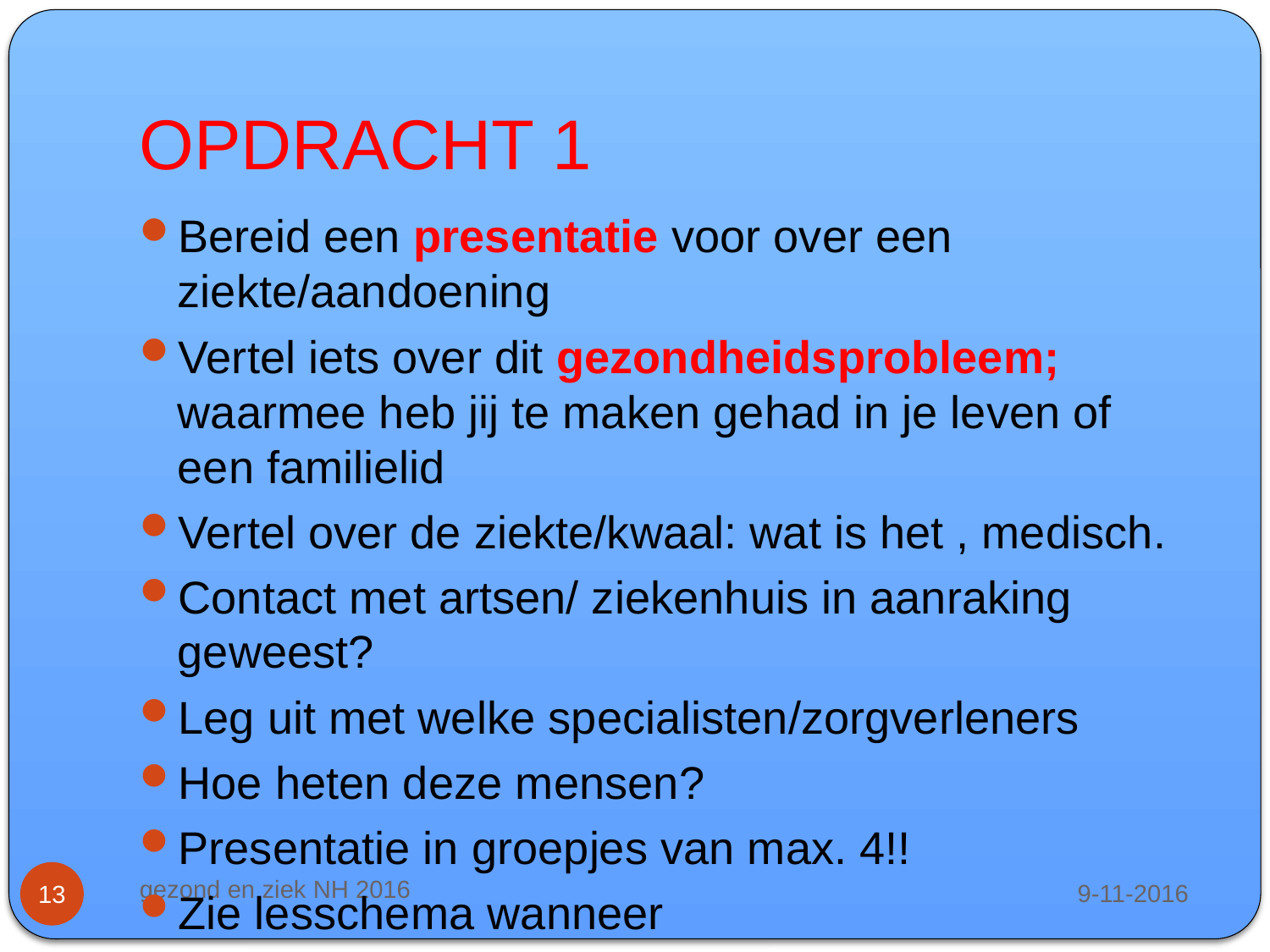

# OPDRACHT 1
Bereid een presentatie voor over een ziekte/aandoening
Vertel iets over dit gezondheidsprobleem; waarmee heb jij te maken gehad in je leven of een familielid
Vertel over de ziekte/kwaal: wat is het , medisch.
Contact met artsen/ ziekenhuis in aanraking geweest?
Leg uit met welke specialisten/zorgverleners
Hoe heten deze mensen?
Presentatie in groepjes van max. 4!!
Zie lesschema wanneer

gezond en ziek NH 2016
9-11-2016
13